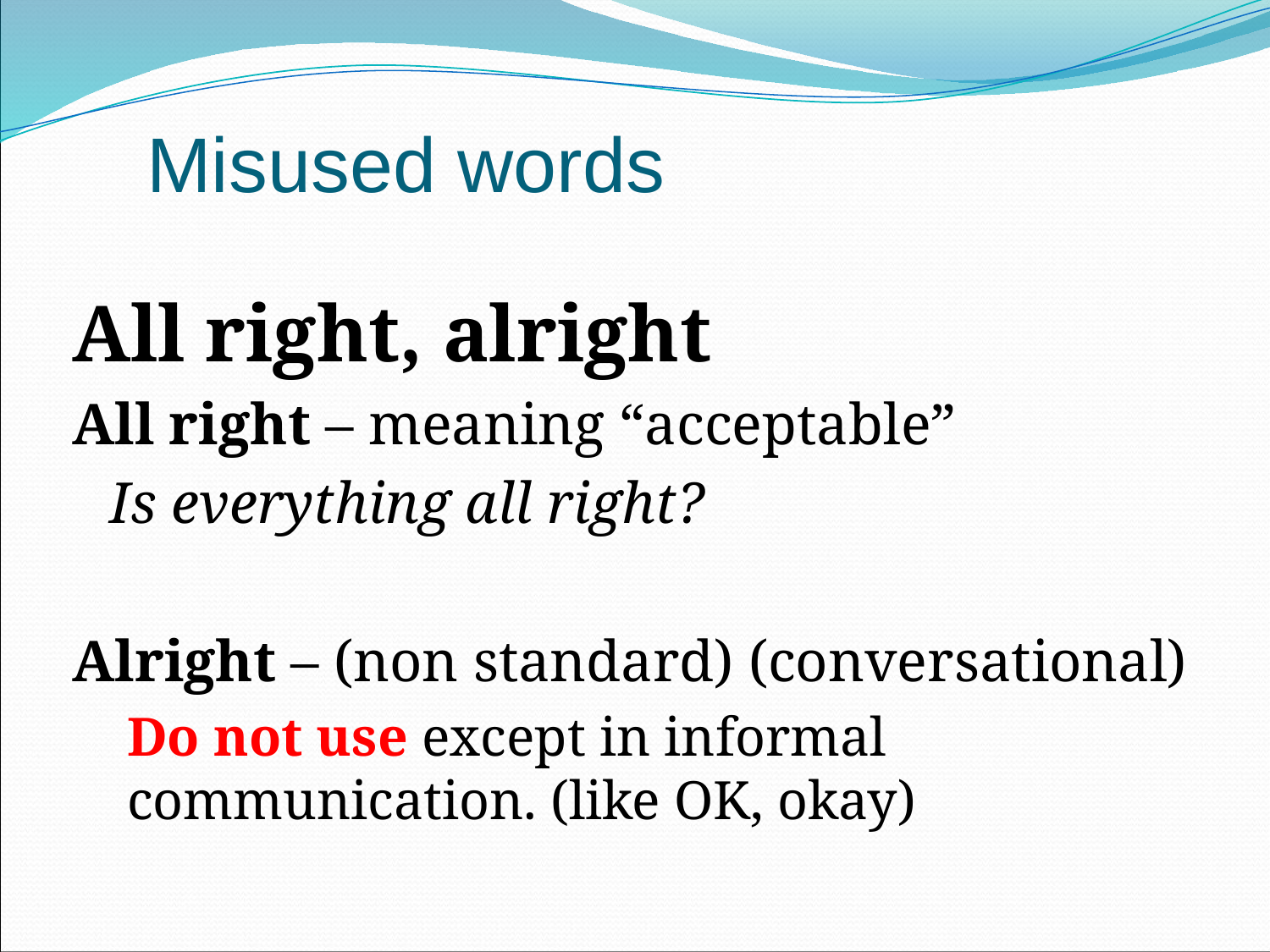

# Misused words
All right, alright
All right – meaning “acceptable”
	Is everything all right?

Alright – (non standard) (conversational)
Do not use except in informal communication. (like OK, okay)